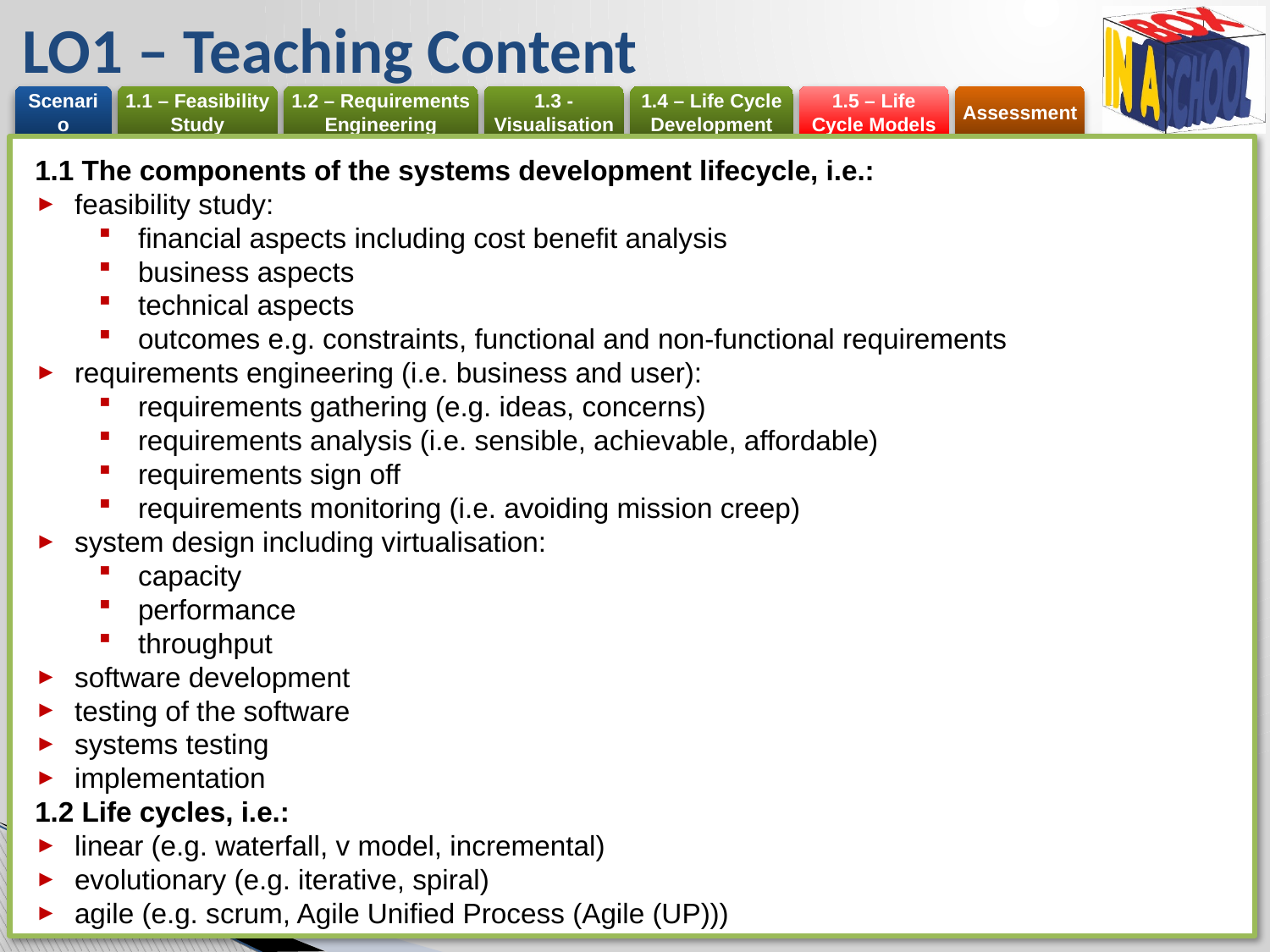

# LO1 – Teaching Content
1.1 The components of the systems development lifecycle, i.e.:
feasibility study:
financial aspects including cost benefit analysis
business aspects
technical aspects
outcomes e.g. constraints, functional and non-functional requirements
requirements engineering (i.e. business and user):
requirements gathering (e.g. ideas, concerns)
requirements analysis (i.e. sensible, achievable, affordable)
requirements sign off
requirements monitoring (i.e. avoiding mission creep)
system design including virtualisation:
capacity
performance
throughput
software development
testing of the software
systems testing
implementation
1.2 Life cycles, i.e.:
linear (e.g. waterfall, v model, incremental)
evolutionary (e.g. iterative, spiral)
agile (e.g. scrum, Agile Unified Process (Agile (UP)))